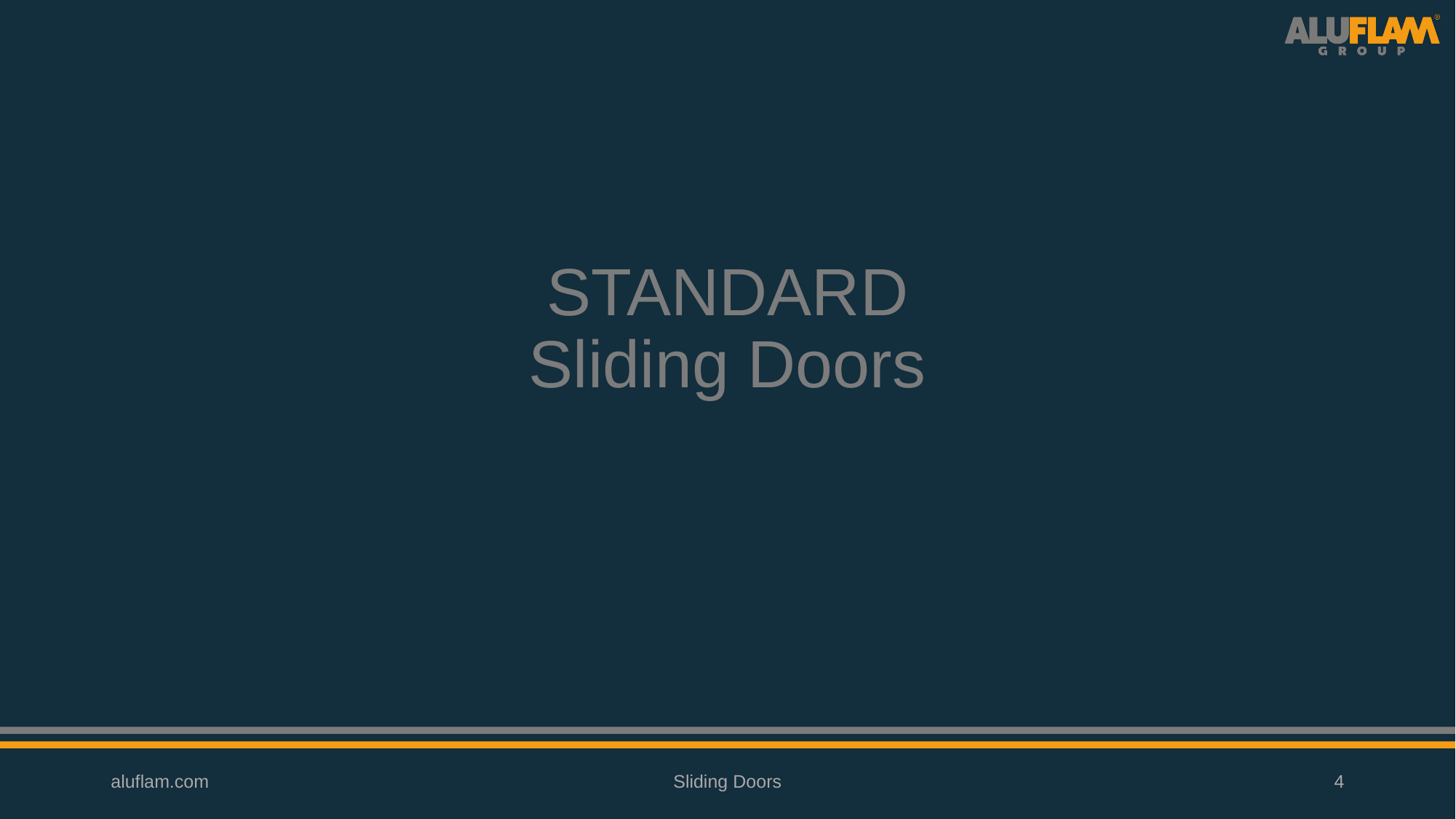

# STANDARD Sliding Doors
aluflam.com
Sliding Doors
4